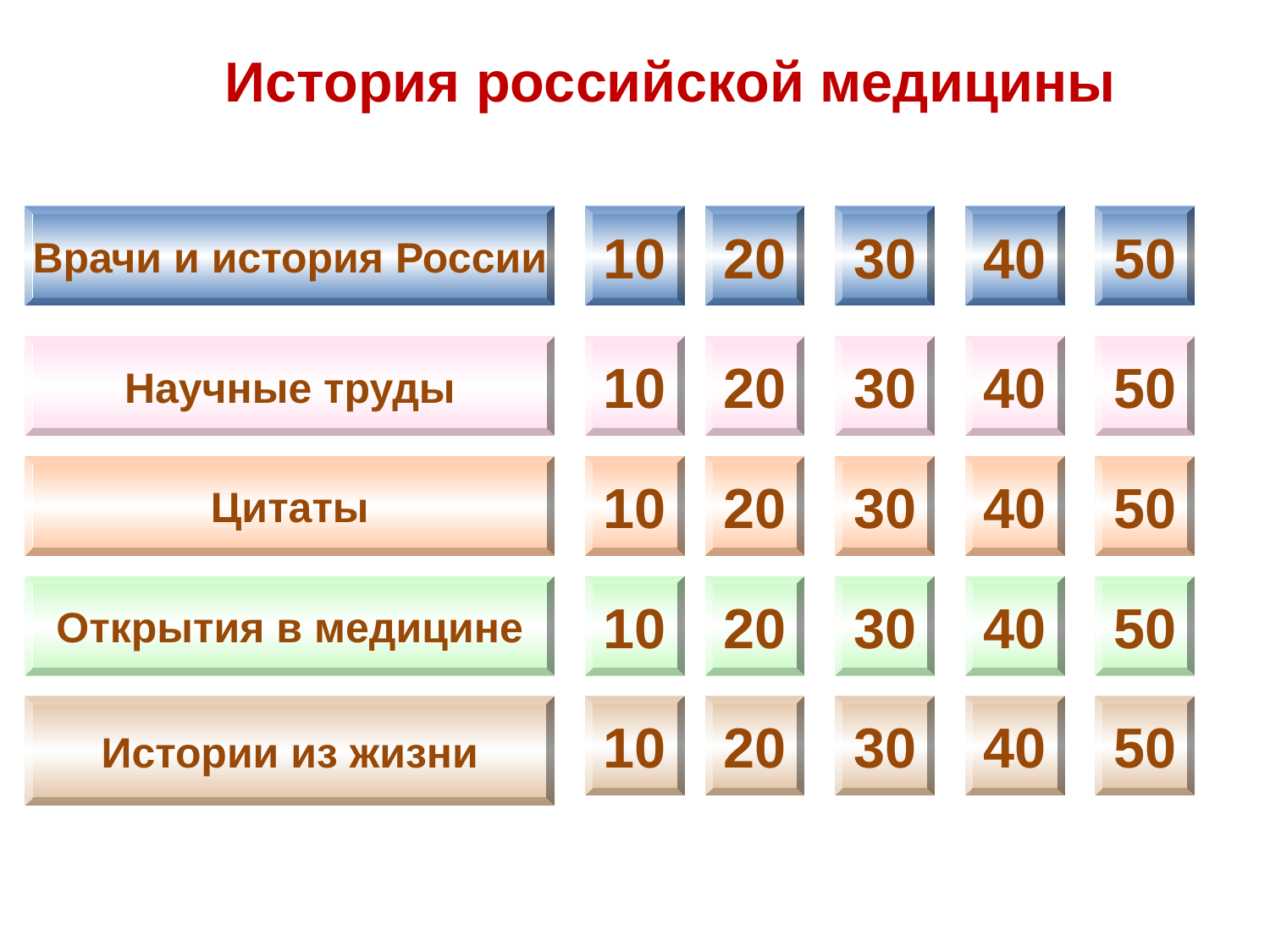

История российской медицины
Врачи и история России
10
20
30
40
50
Научные труды
10
20
30
40
50
Цитаты
10
20
30
40
50
Открытия в медицине
10
20
30
40
50
Истории из жизни
10
20
30
40
50